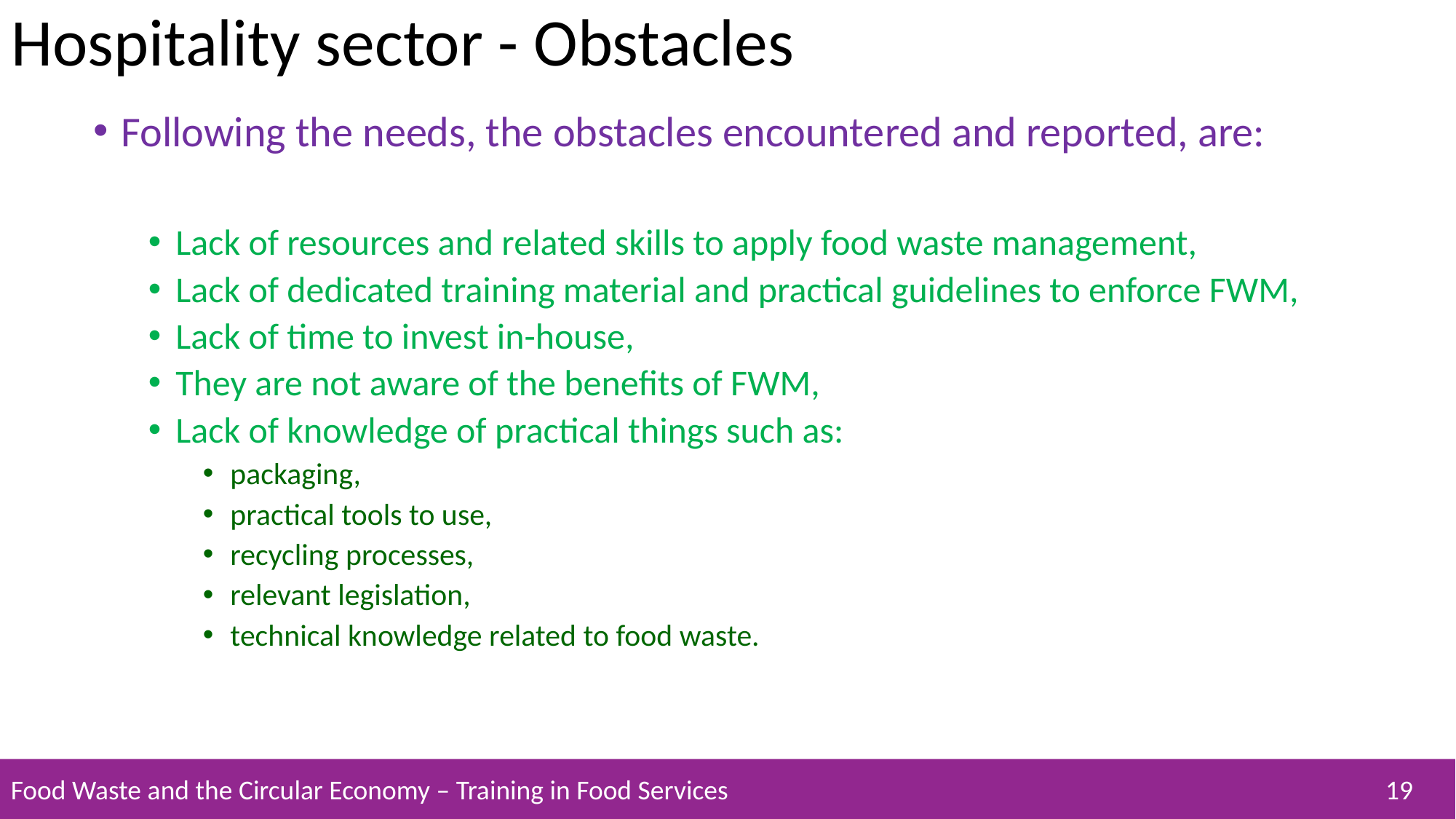

# Hospitality sector - Obstacles
Following the needs, the obstacles encountered and reported, are:

Lack of resources and related skills to apply food waste management,
Lack of dedicated training material and practical guidelines to enforce FWM,
Lack of time to invest in-house,
They are not aware of the benefits of FWM,
Lack of knowledge of practical things such as:
packaging,
practical tools to use,
recycling processes,
relevant legislation,
technical knowledge related to food waste.